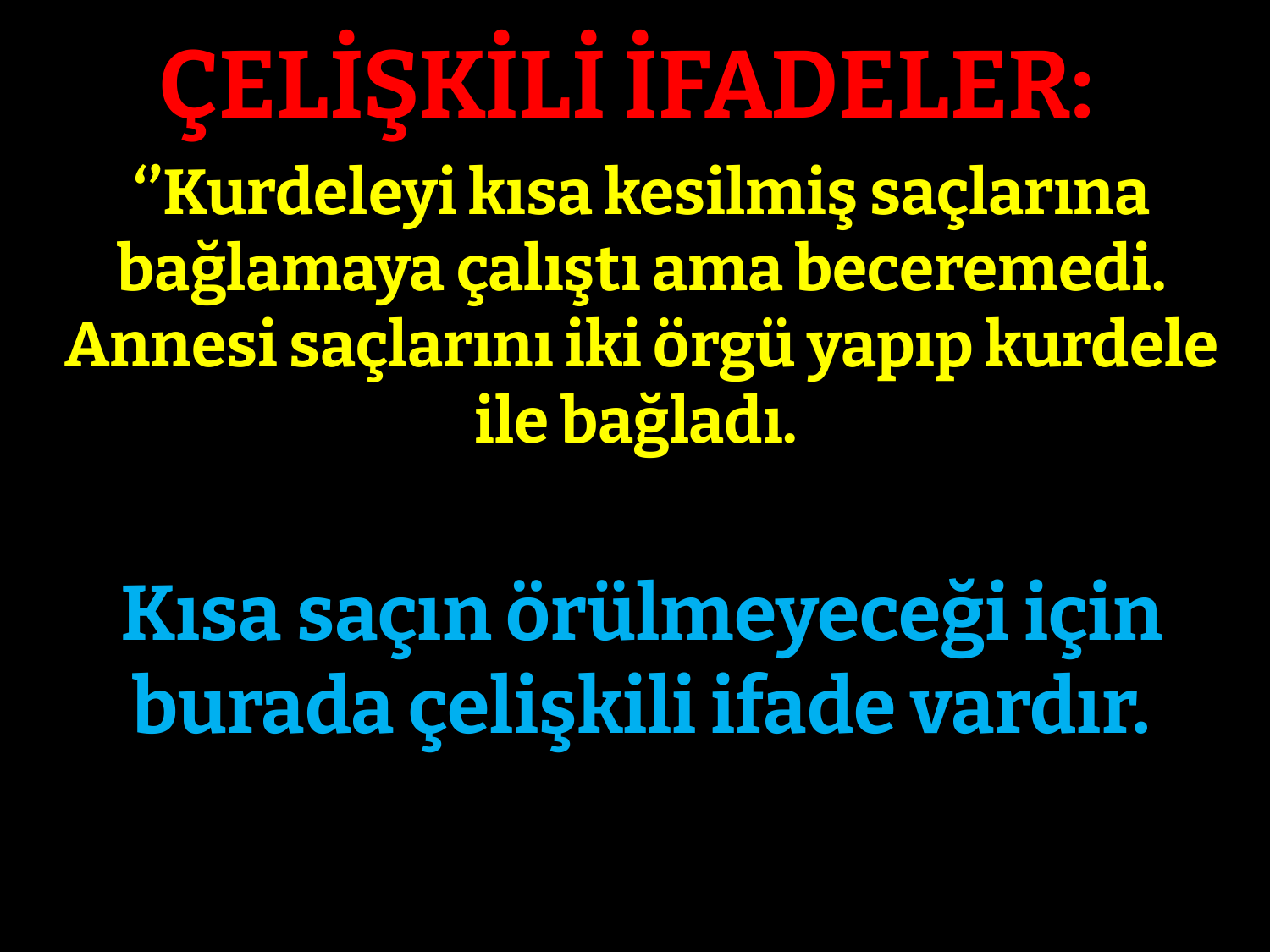

ÇELİŞKİLİ İFADELER:
‘’Kurdeleyi kısa kesilmiş saçlarına bağlamaya çalıştı ama beceremedi. Annesi saçlarını iki örgü yapıp kurdele ile bağladı.
#
Kısa saçın örülmeyeceği için burada çelişkili ifade vardır.
...www.sorubak.com...